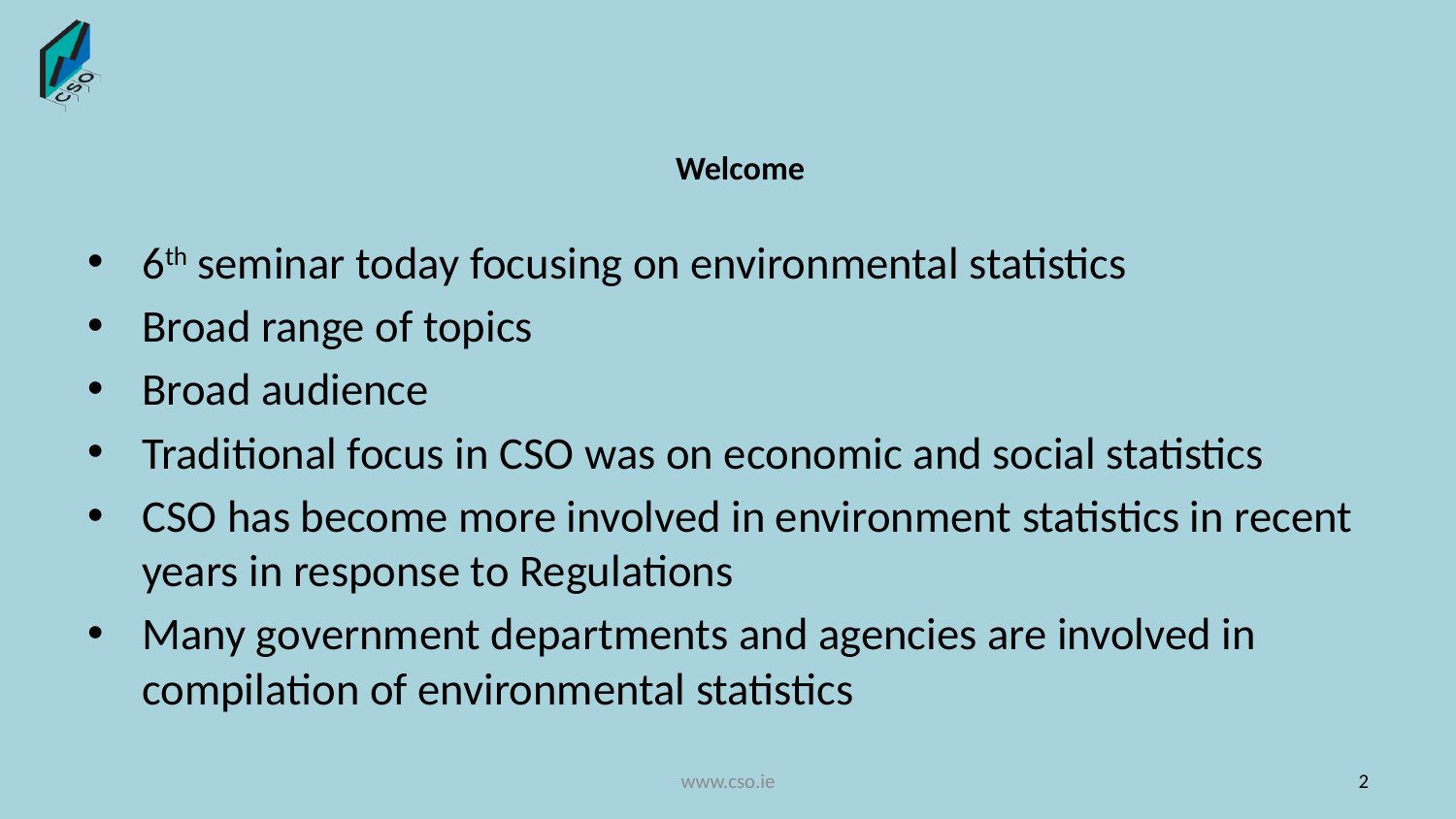

# Welcome
6th seminar today focusing on environmental statistics
Broad range of topics
Broad audience
Traditional focus in CSO was on economic and social statistics
CSO has become more involved in environment statistics in recent years in response to Regulations
Many government departments and agencies are involved in compilation of environmental statistics

www.cso.ie
2